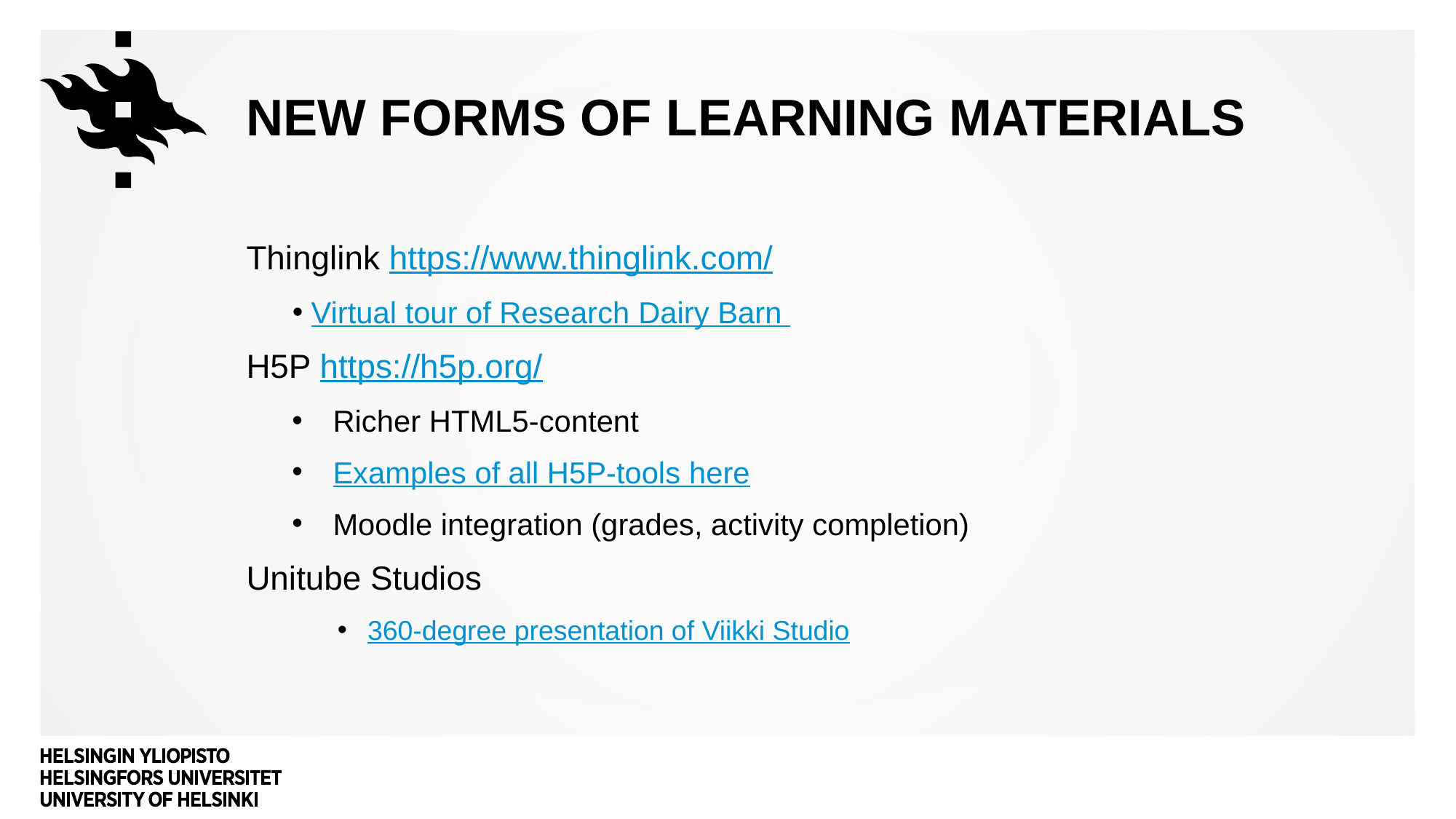

# New forms of learning materials
Thinglink https://www.thinglink.com/
 Virtual tour of Research Dairy Barn
H5P https://h5p.org/
Richer HTML5-content
Examples of all H5P-tools here
Moodle integration (grades, activity completion)
Unitube Studios
 360-degree presentation of Viikki Studio